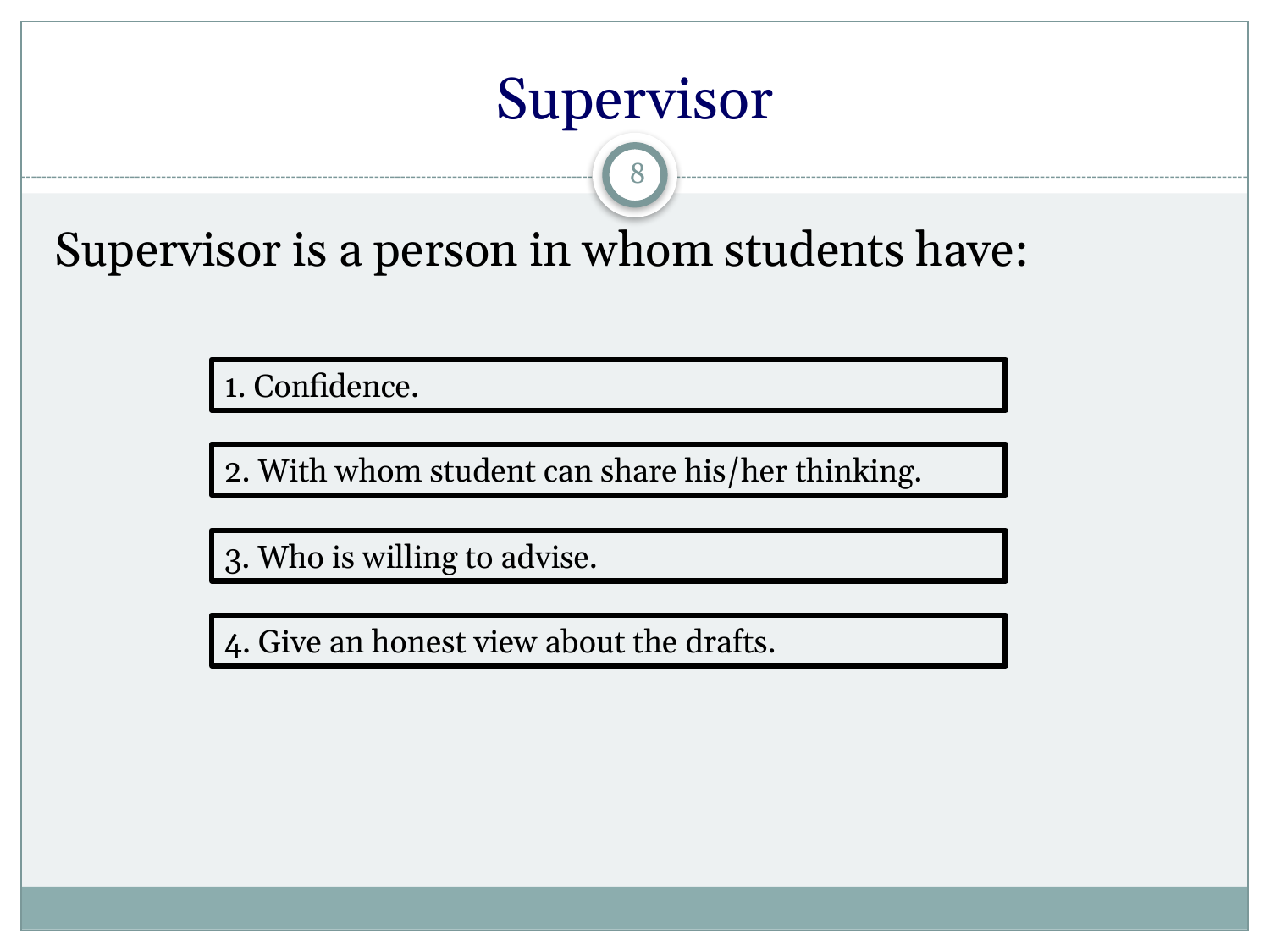

# Supervisor
8
Supervisor is a person in whom students have:

1. Confidence.
2. With whom student can share his/her thinking.
3. Who is willing to advise.
4. Give an honest view about the drafts.